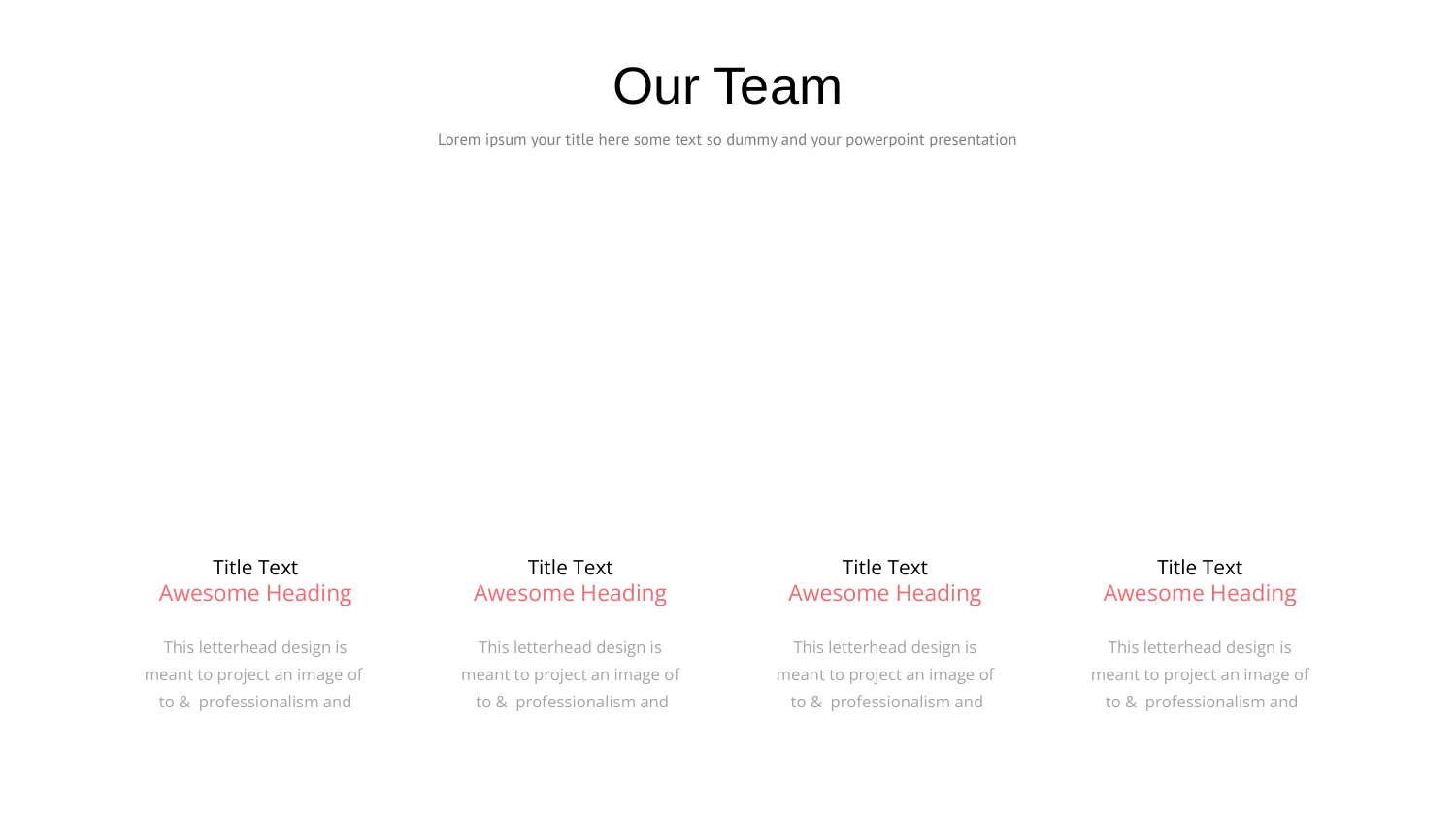

# Our Team
Lorem ipsum your title here some text so dummy and your powerpoint presentation

Title Text
Awesome Heading
Title Text
Awesome Heading
Title Text
Awesome Heading
Title Text
Awesome Heading
This letterhead design is meant to project an image of  to &  professionalism and
This letterhead design is meant to project an image of  to &  professionalism and
This letterhead design is meant to project an image of  to &  professionalism and
This letterhead design is meant to project an image of  to &  professionalism and
04